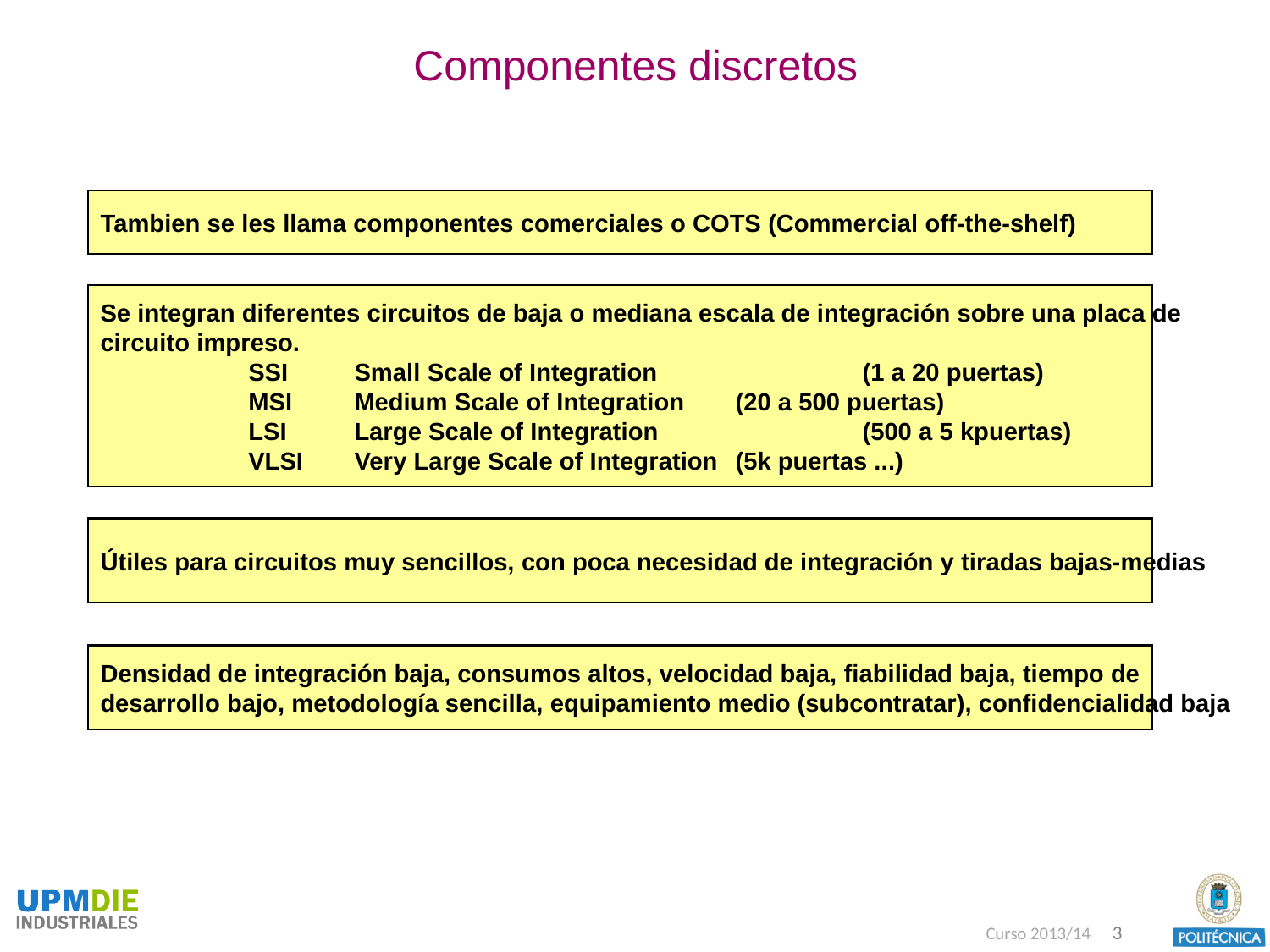

# Componentes discretos
Tambien se les llama componentes comerciales o COTS (Commercial off-the-shelf)
Se integran diferentes circuitos de baja o mediana escala de integración sobre una placa de
circuito impreso.
	   SSI	Small Scale of Integration  		(1 a 20 puertas)
	   MSI	Medium Scale of Integration	(20 a 500 puertas)
	   LSI	Large Scale of Integration		(500 a 5 kpuertas)
	   VLSI	Very Large Scale of Integration	(5k puertas ...)
Útiles para circuitos muy sencillos, con poca necesidad de integración y tiradas bajas-medias
Densidad de integración baja, consumos altos, velocidad baja, fiabilidad baja, tiempo de
desarrollo bajo, metodología sencilla, equipamiento medio (subcontratar), confidencialidad baja